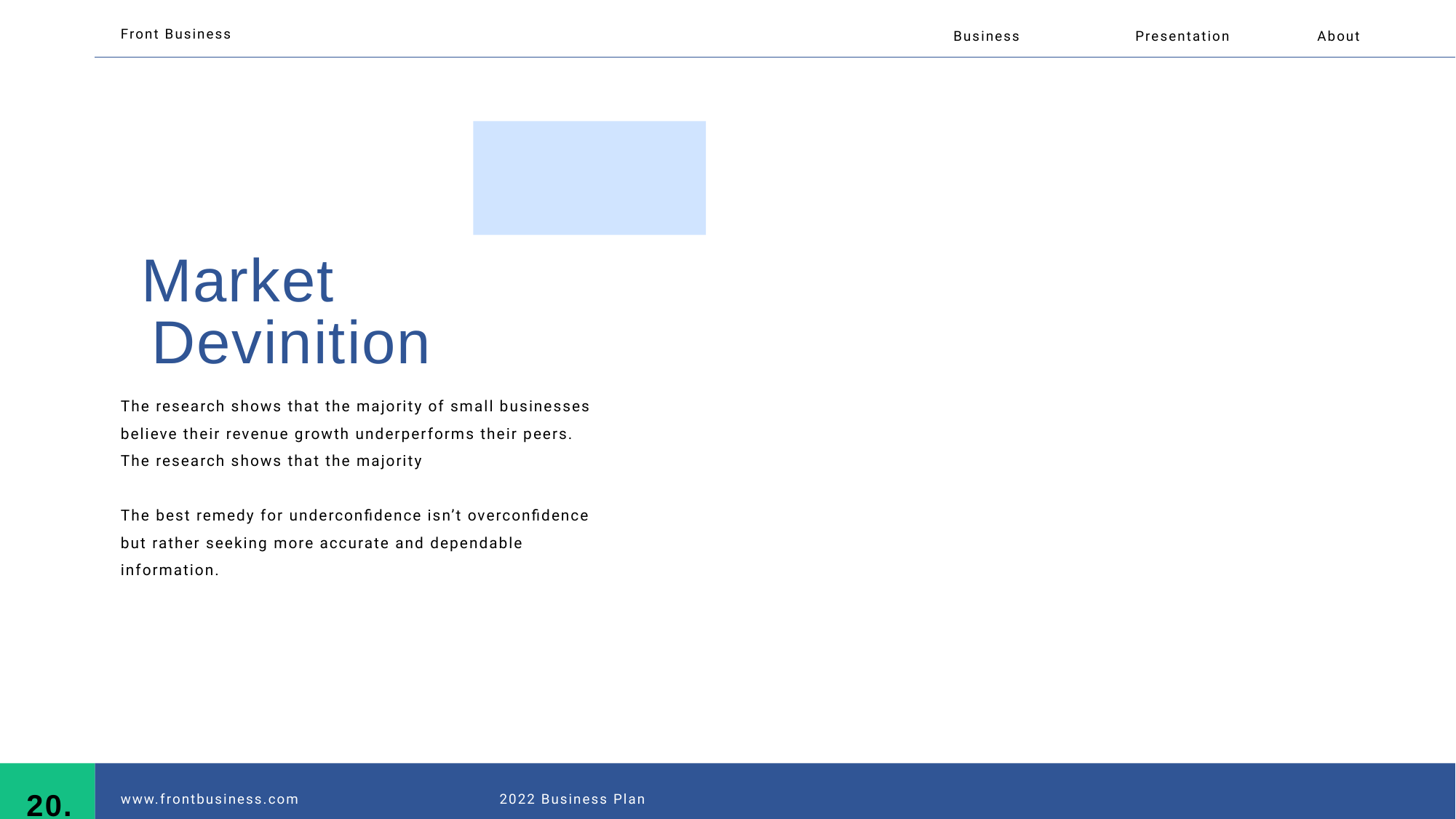

Front Business
Business
Presentation
About

Market
Devinition
The research shows that the majority of small businesses believe their revenue growth underperforms their peers. The research shows that the majority

The best remedy for underconfidence isn’t overconfidence but rather seeking more accurate and dependable information.
20.

www.frontbusiness.com
2022 Business Plan